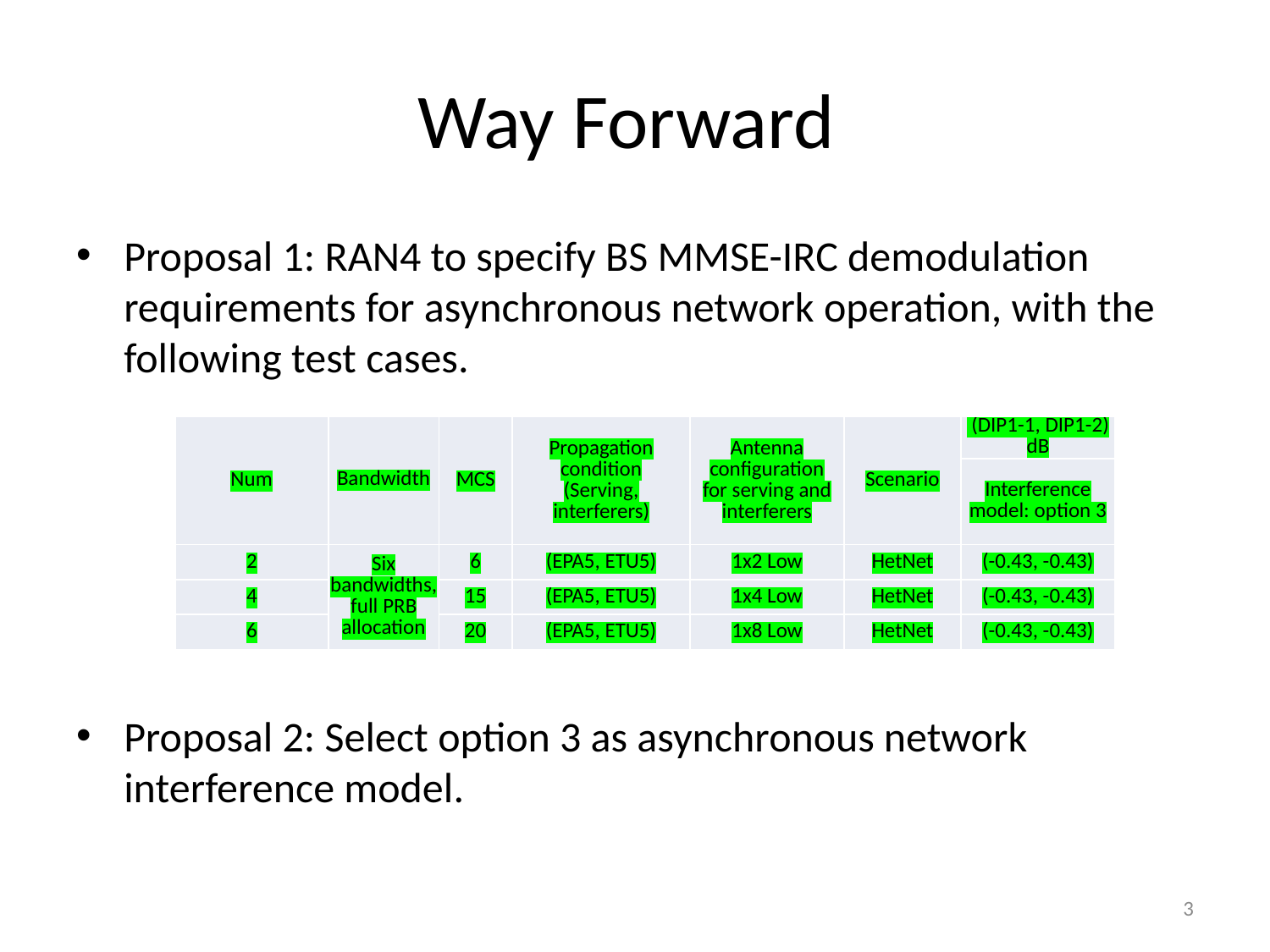

# Way Forward
Proposal 1: RAN4 to specify BS MMSE-IRC demodulation requirements for asynchronous network operation, with the following test cases.

Proposal 2: Select option 3 as asynchronous network interference model.
| Num | Bandwidth | MCS | Propagation condition (Serving, interferers) | Antenna configuration for serving and interferers | Scenario | (DIP1-1, DIP1-2) dB |
| --- | --- | --- | --- | --- | --- | --- |
|  |  |  |  |  |  | Interference model: option 3 |
| 2 | Six bandwidths, full PRB allocation | 6 | (EPA5, ETU5) | 1x2 Low | HetNet | (-0.43, -0.43) |
| 4 |  | 15 | (EPA5, ETU5) | 1x4 Low | HetNet | (-0.43, -0.43) |
| 6 |  | 20 | (EPA5, ETU5) | 1x8 Low | HetNet | (-0.43, -0.43) |
3